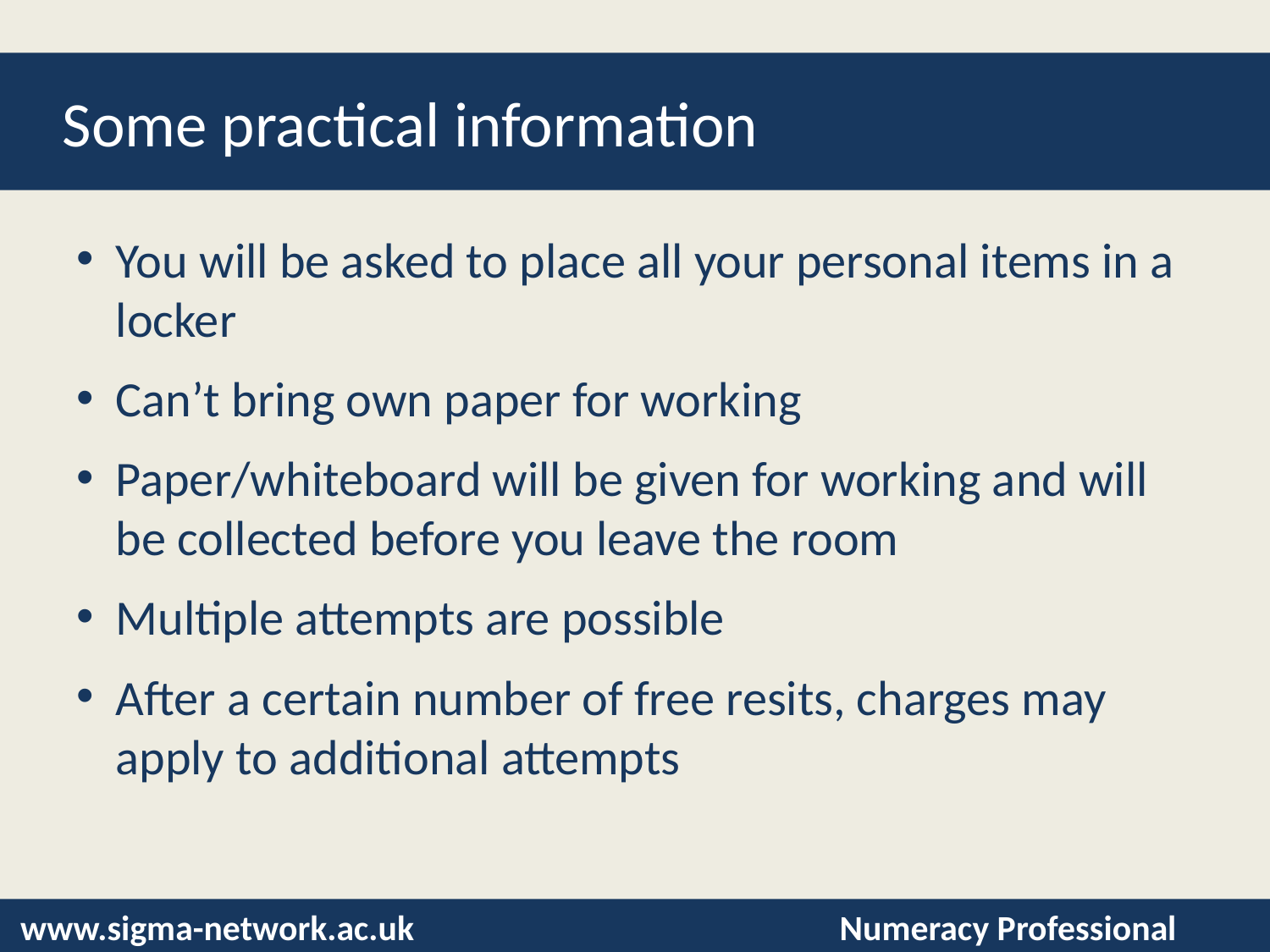

# Some practical information
You will be asked to place all your personal items in a locker
Can’t bring own paper for working
Paper/whiteboard will be given for working and will be collected before you leave the room
Multiple attempts are possible
After a certain number of free resits, charges may apply to additional attempts